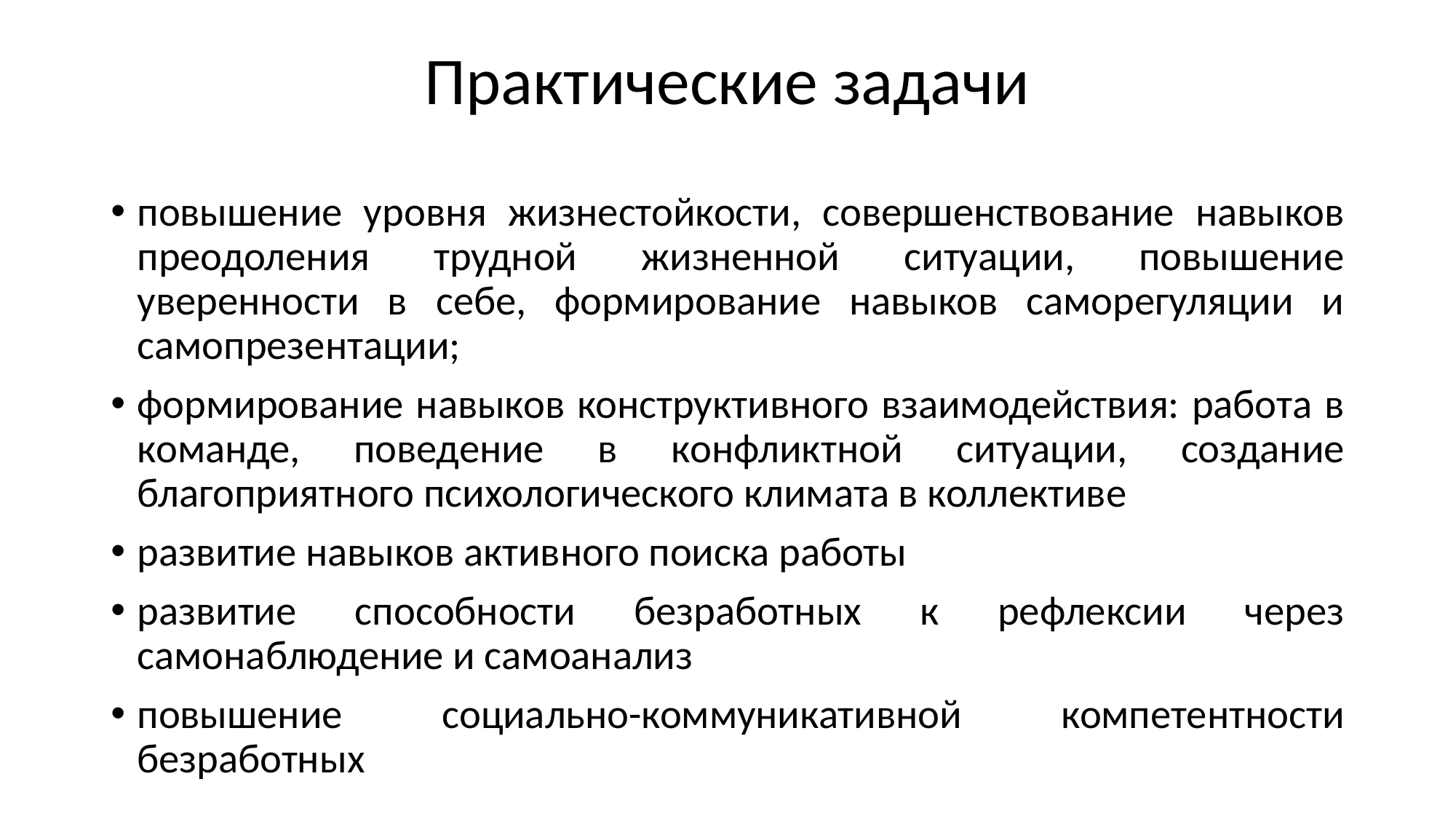

# Практические задачи
повышение уровня жизнестойкости, совершенствование навыков преодоления трудной жизненной ситуации, повышение уверенности в себе, формирование навыков саморегуляции и самопрезентации;
формирование навыков конструктивного взаимодействия: работа в команде, поведение в конфликтной ситуации, создание благоприятного психологического климата в коллективе
развитие навыков активного поиска работы
развитие способности безработных к рефлексии через самонаблюдение и самоанализ
повышение социально-коммуникативной компетентности безработных